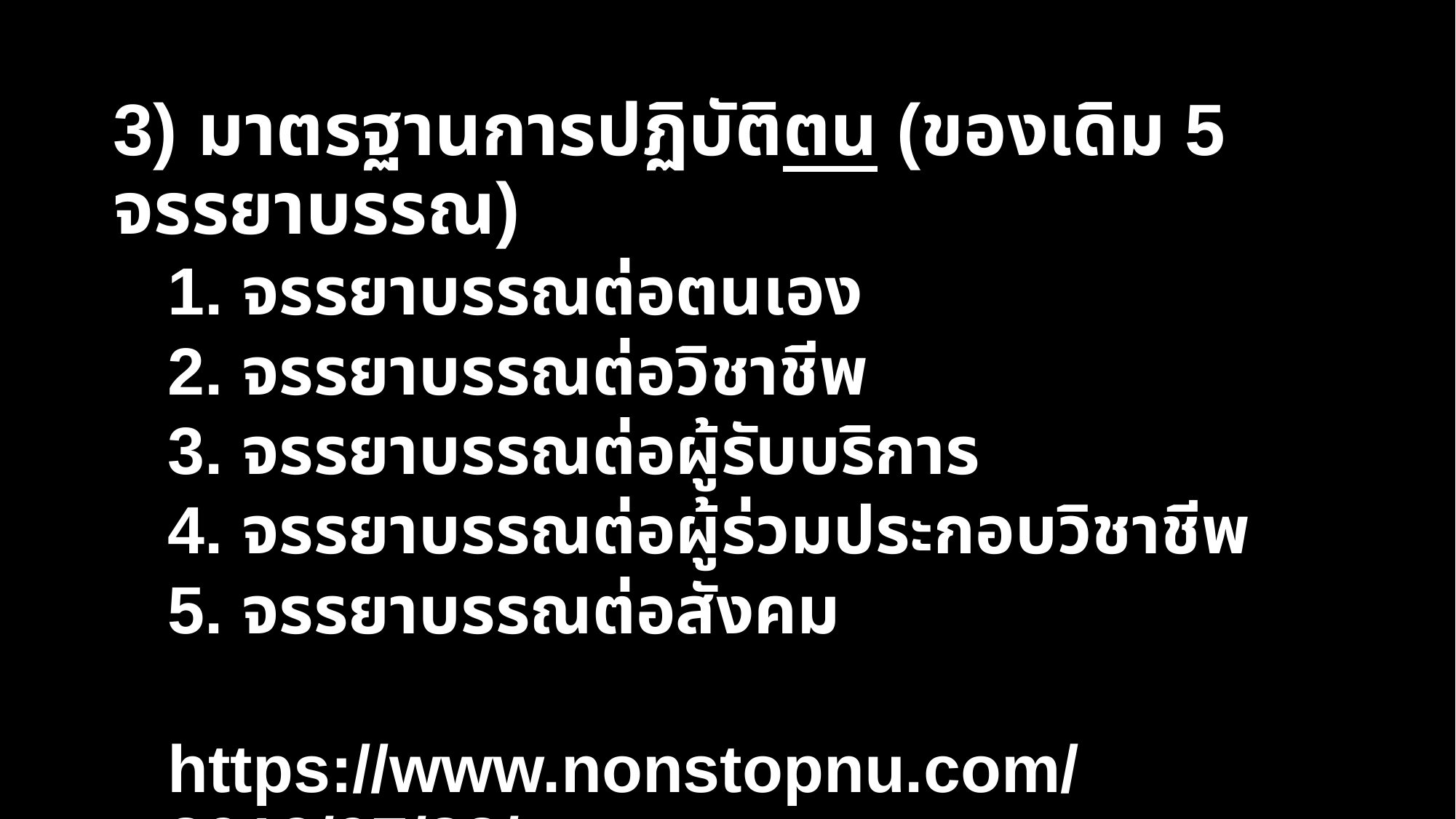

3) มาตรฐานการปฏิบัติตน (ของเดิม 5 จรรยาบรรณ)
1. จรรยาบรรณต่อตนเอง
2. จรรยาบรรณต่อวิชาชีพ
3. จรรยาบรรณต่อผู้รับบริการ
4. จรรยาบรรณต่อผู้ร่วมประกอบวิชาชีพ
5. จรรยาบรรณต่อสังคม

https://www.nonstopnu.com/2019/07/22/ethics_of_teaching_profession/